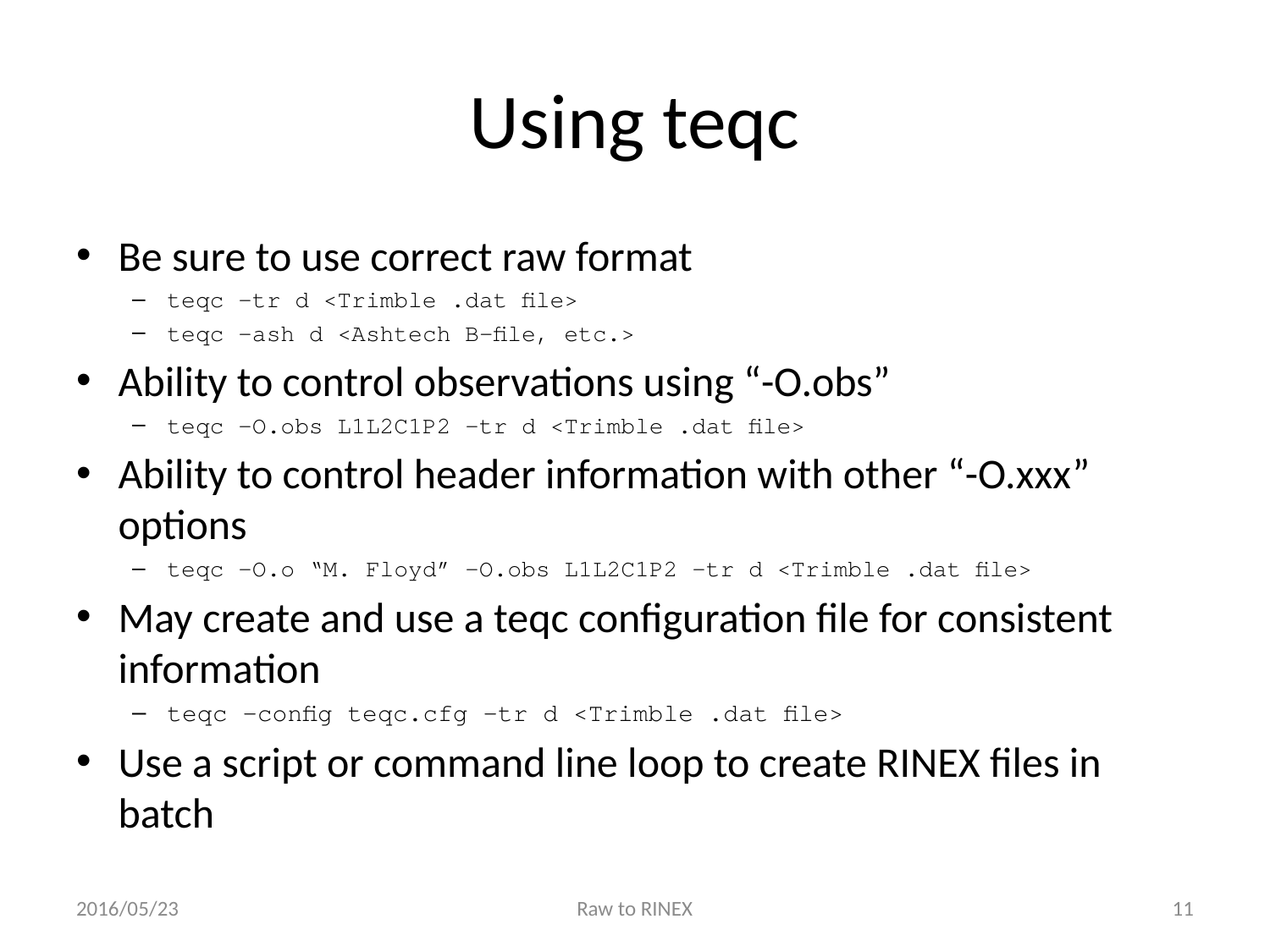

# Using teqc
Be sure to use correct raw format
teqc -tr d <Trimble .dat file>
teqc -ash d <Ashtech B-file, etc.>
Ability to control observations using “-O.obs”
teqc -O.obs L1L2C1P2 -tr d <Trimble .dat file>
Ability to control header information with other “-O.xxx” options
teqc -O.o “M. Floyd” -O.obs L1L2C1P2 -tr d <Trimble .dat file>
May create and use a teqc configuration file for consistent information
teqc -config teqc.cfg -tr d <Trimble .dat file>
Use a script or command line loop to create RINEX files in batch
2016/05/23
Raw to RINEX
11